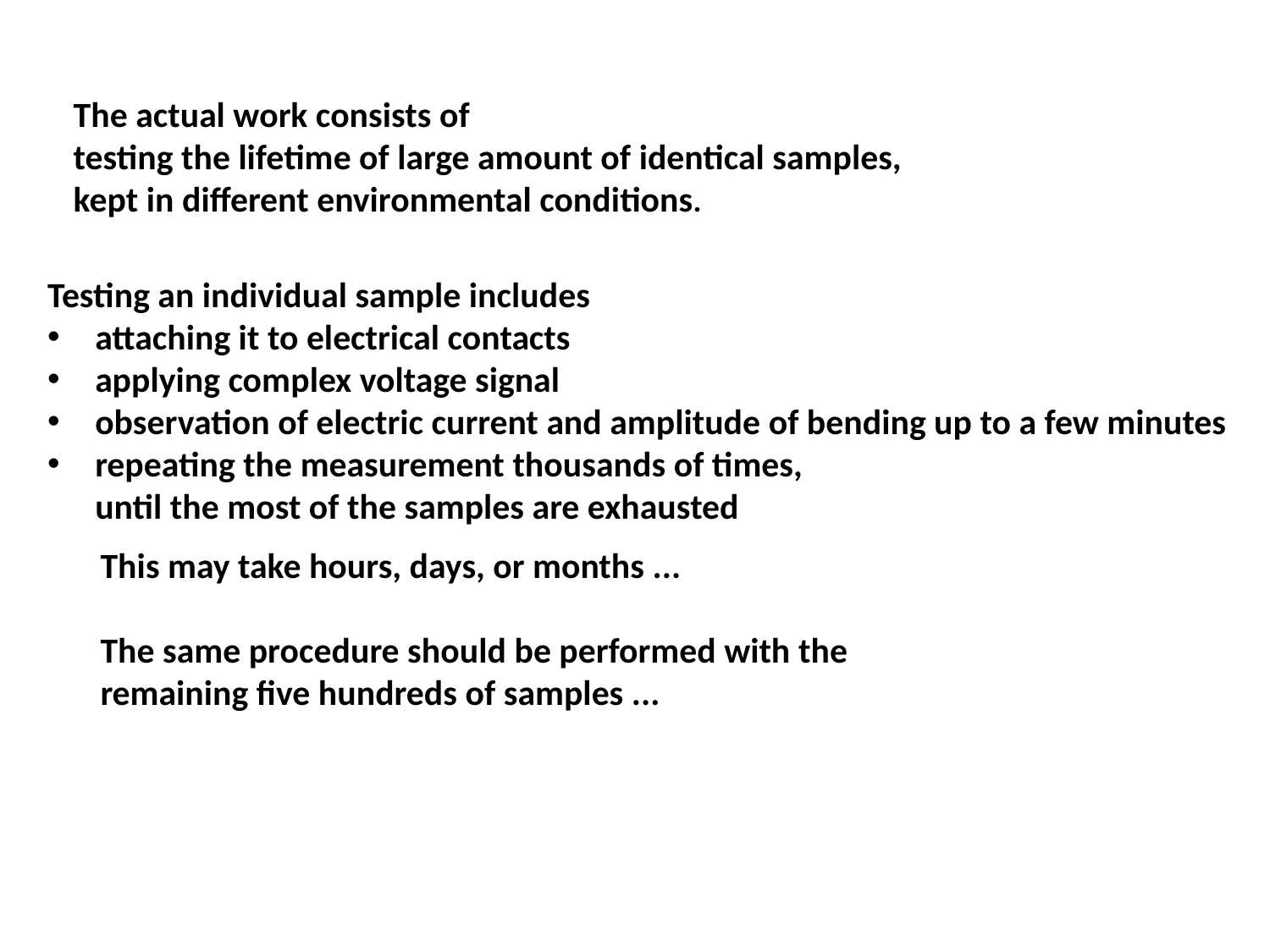

The actual work consists of
testing the lifetime of large amount of identical samples,
kept in different environmental conditions.
Testing an individual sample includes
attaching it to electrical contacts
applying complex voltage signal
observation of electric current and amplitude of bending up to a few minutes
repeating the measurement thousands of times,
until the most of the samples are exhausted
This may take hours, days, or months ...

The same procedure should be performed with the remaining five hundreds of samples ...